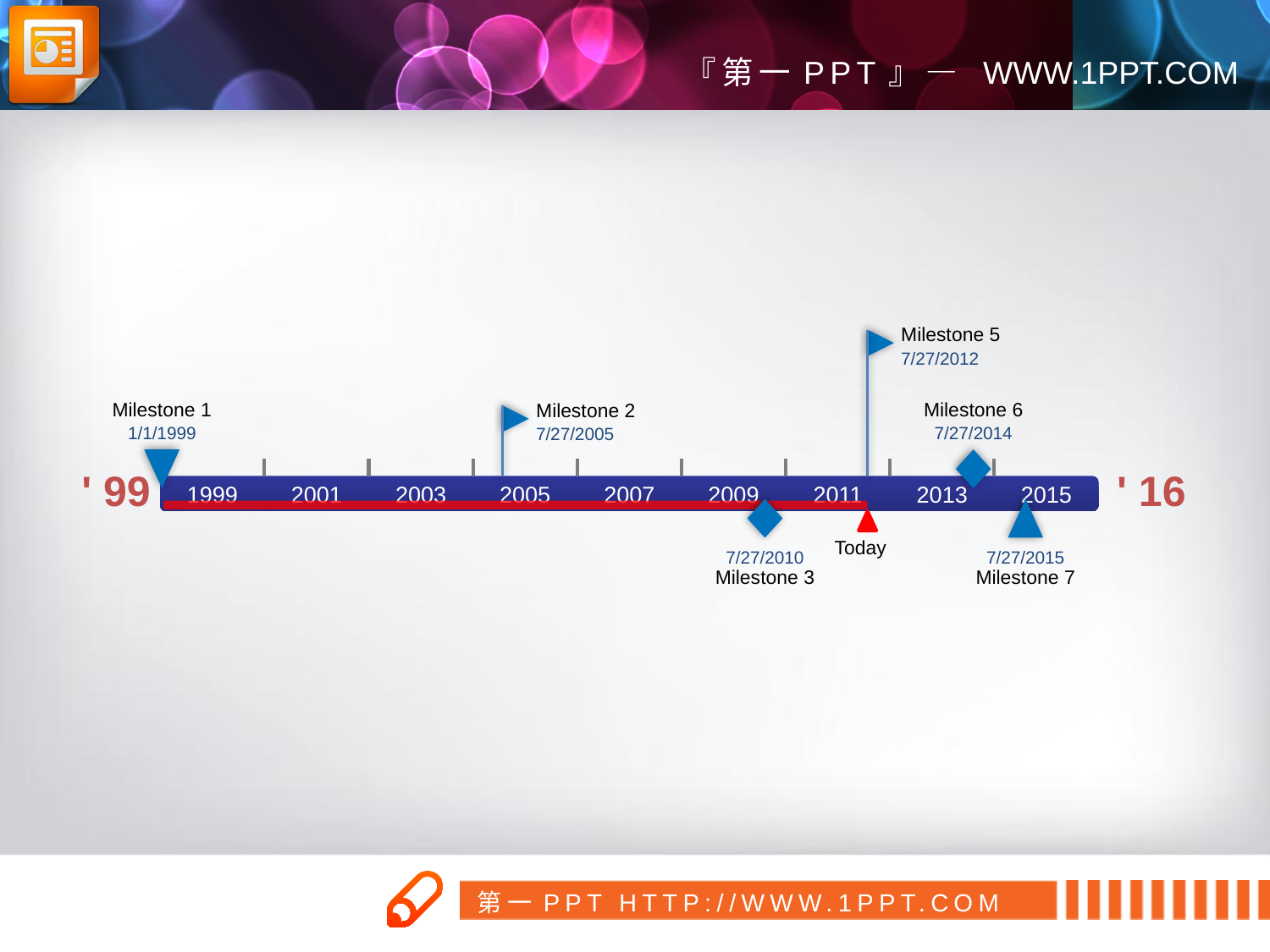

Milestone 5

7/27/2012
Milestone 1
Milestone 6
Milestone 2

1/1/1999
7/27/2014
7/27/2005

' 99
' 16

1999
2001
2003
2005
2007
2009
2011
2013
2015

Today
7/27/2010
7/27/2015
Milestone 3
Milestone 7